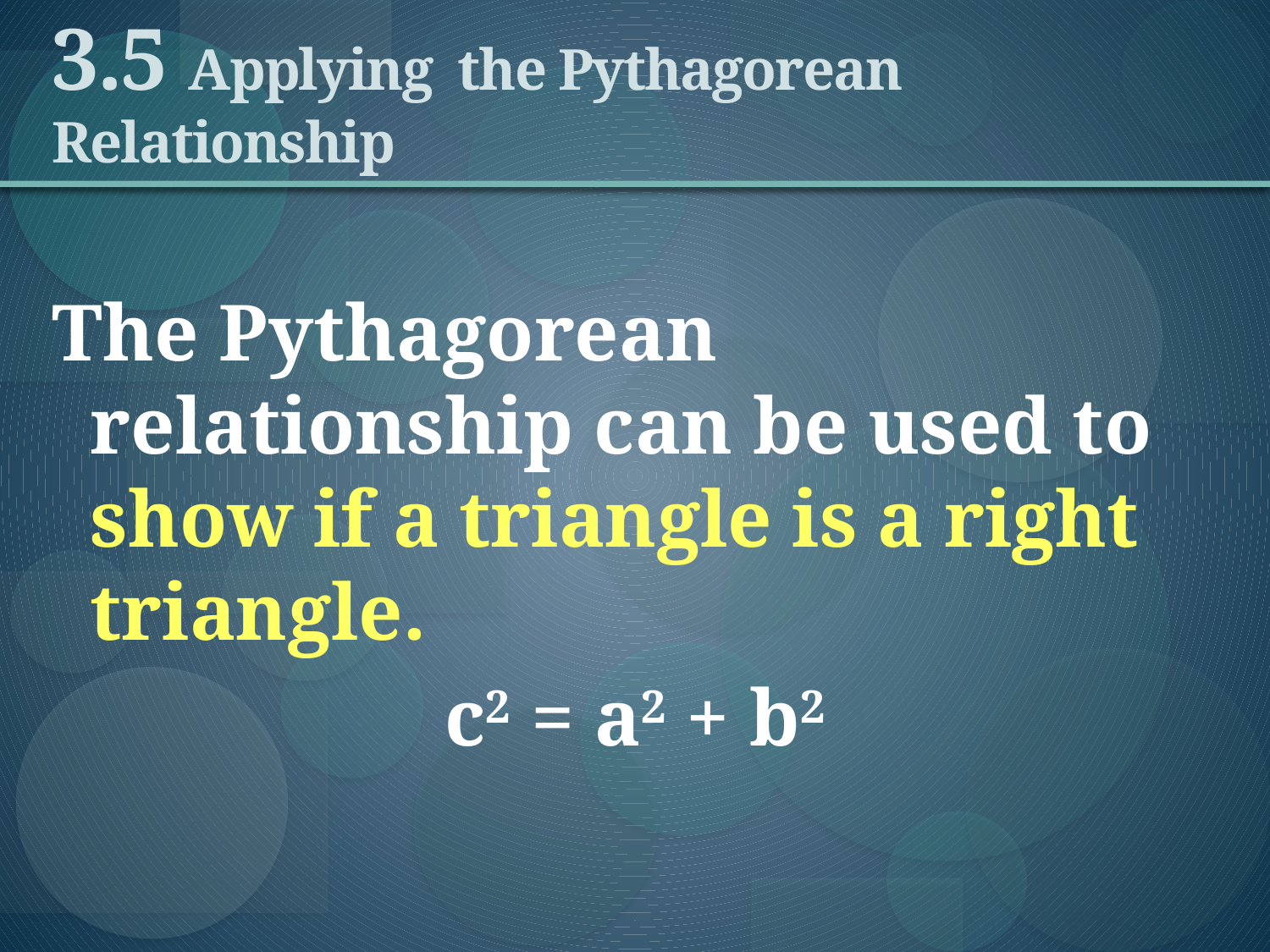

# 3.5 Applying  the Pythagorean Relationship

The Pythagorean relationship can be used to show if a triangle is a right triangle.
c2 = a2 + b2